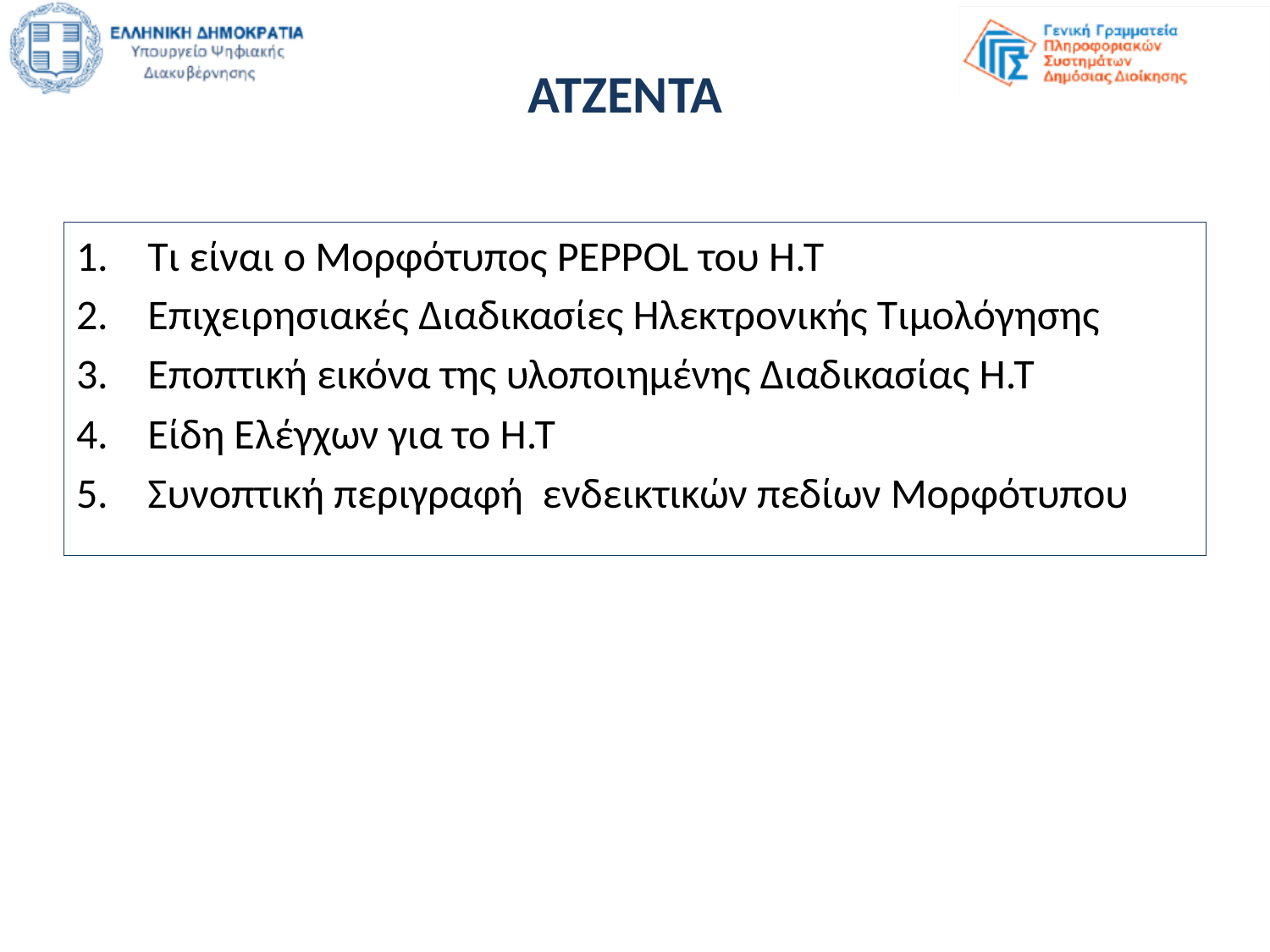

# ATZENTA
Τι είναι ο Μορφότυπος PEPPOL του Η.Τ
Επιχειρησιακές Διαδικασίες Ηλεκτρονικής Τιμολόγησης
Εποπτική εικόνα της υλοποιημένης Διαδικασίας Η.Τ
Είδη Ελέγχων για το Η.Τ
Συνοπτική περιγραφή  ενδεικτικών πεδίων Μορφότυπου